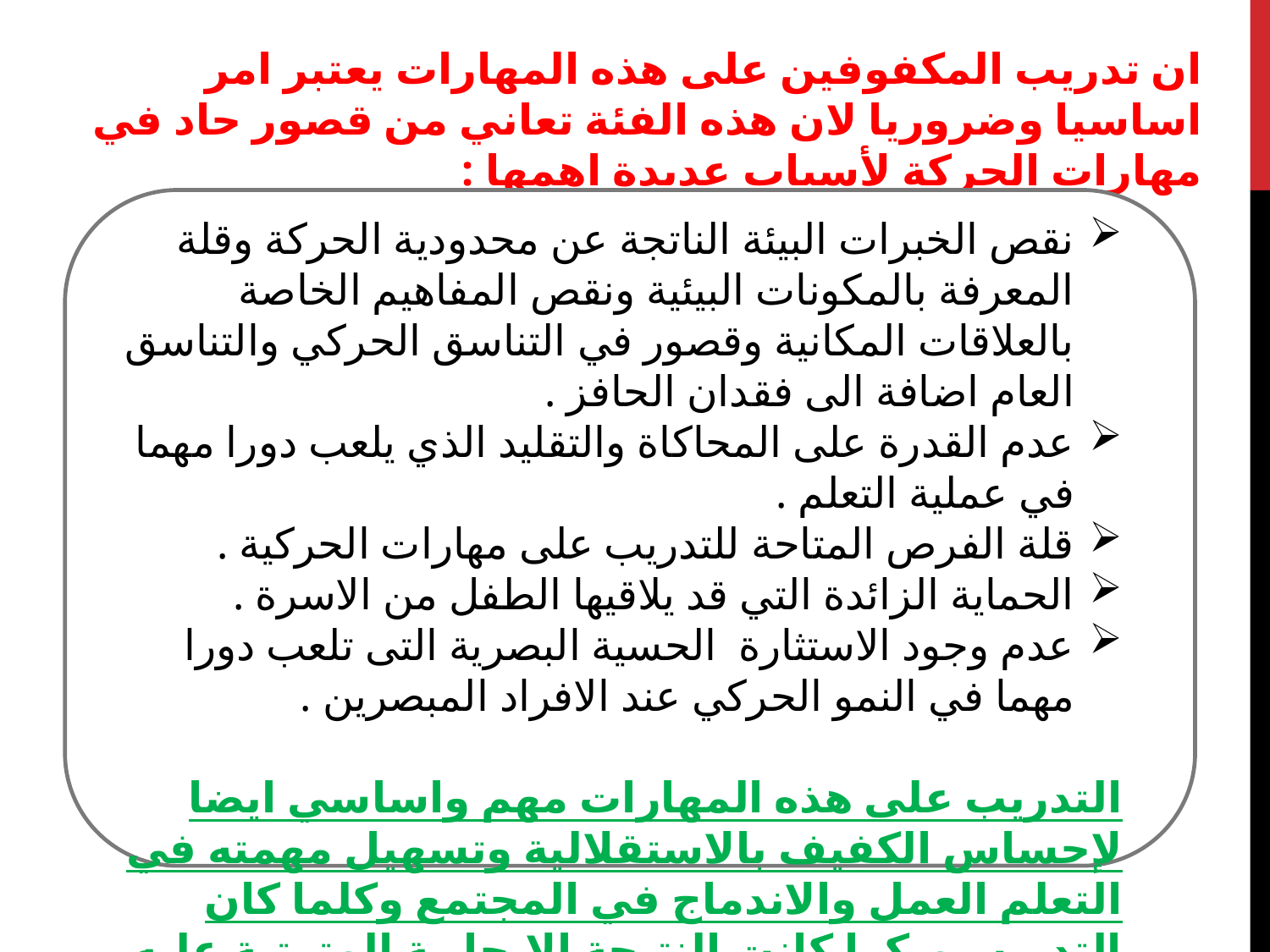

ان تدريب المكفوفين على هذه المهارات يعتبر امر اساسيا وضروريا لان هذه الفئة تعاني من قصور حاد في مهارات الحركة لأسباب عديدة اهمها :

نقص الخبرات البيئة الناتجة عن محدودية الحركة وقلة المعرفة بالمكونات البيئية ونقص المفاهيم الخاصة بالعلاقات المكانية وقصور في التناسق الحركي والتناسق العام اضافة الى فقدان الحافز .
عدم القدرة على المحاكاة والتقليد الذي يلعب دورا مهما في عملية التعلم .
قلة الفرص المتاحة للتدريب على مهارات الحركية .
الحماية الزائدة التي قد يلاقيها الطفل من الاسرة .
عدم وجود الاستثارة  الحسية البصرية التى تلعب دورا مهما في النمو الحركي عند الافراد المبصرين .

التدريب على هذه المهارات مهم واساسي ايضا لإحساس الكفيف بالاستقلالية وتسهيل مهمته في التعلم العمل والاندماج في المجتمع وكلما كان التدريب مبكرا كانت النتيجة الايجابية المترتبة عليه اكبر.